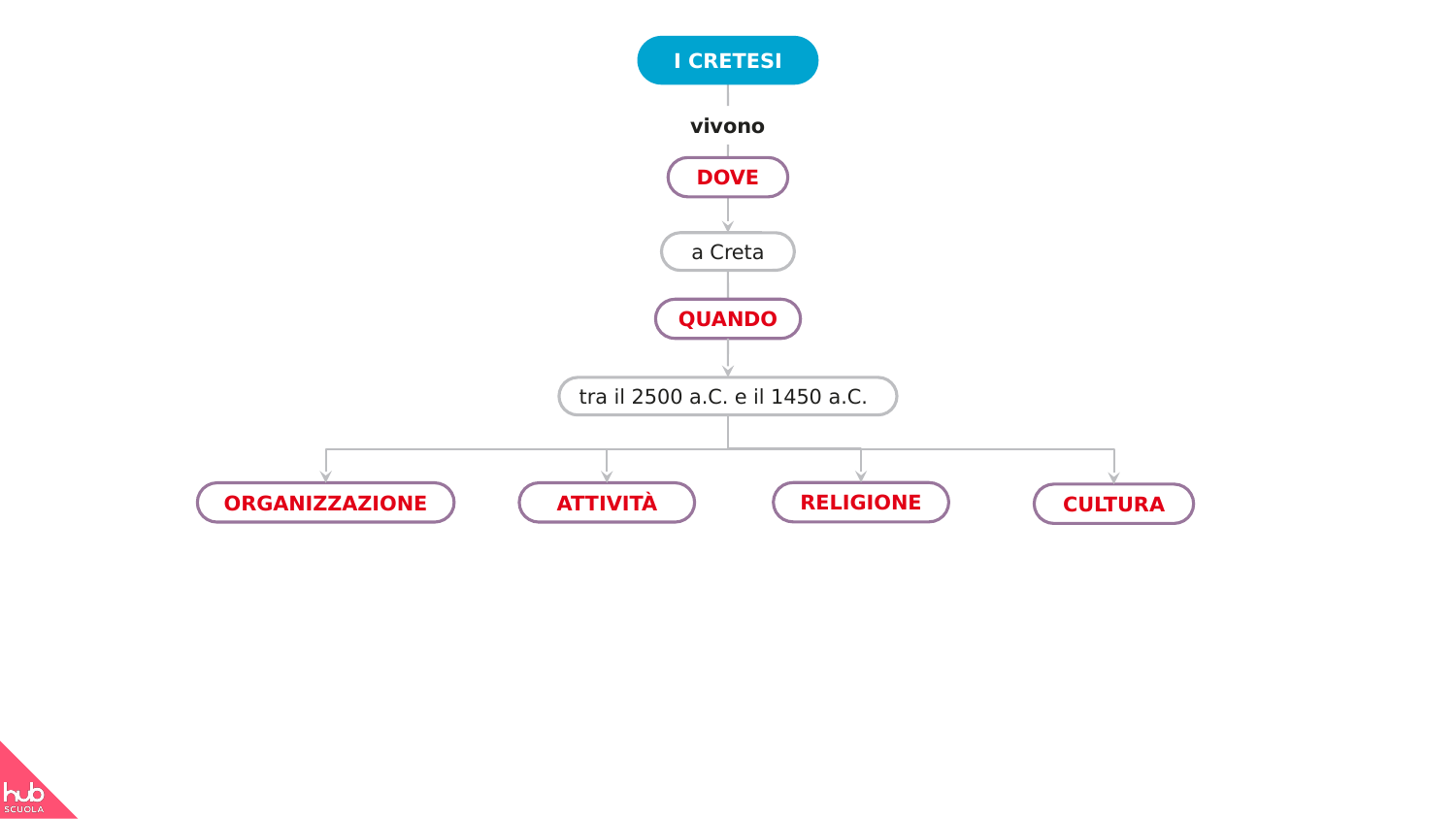

I CRETESI
vivono
DOVE
a Creta
QUANDO
tra il 2500 a.C. e il 1450 a.C.
RELIGIONE
ATTIVITÀ
ORGANIZZAZIONE
CULTURA